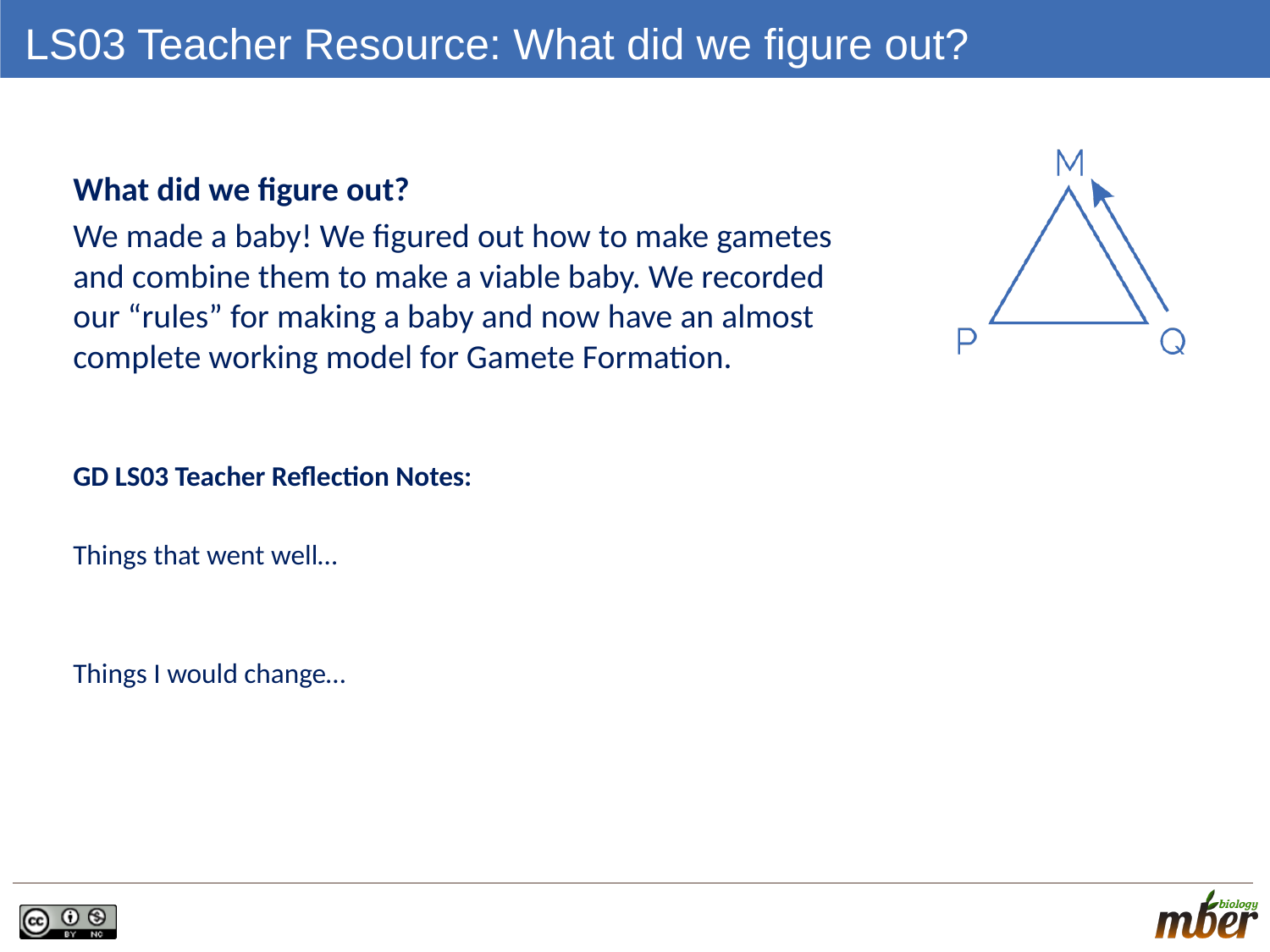

# LS03 Teacher Resource: What did we figure out?
What did we figure out?
We made a baby! We figured out how to make gametes and combine them to make a viable baby. We recorded our “rules” for making a baby and now have an almost complete working model for Gamete Formation.

GD LS03 Teacher Reflection Notes:

Things that went well…

Things I would change…